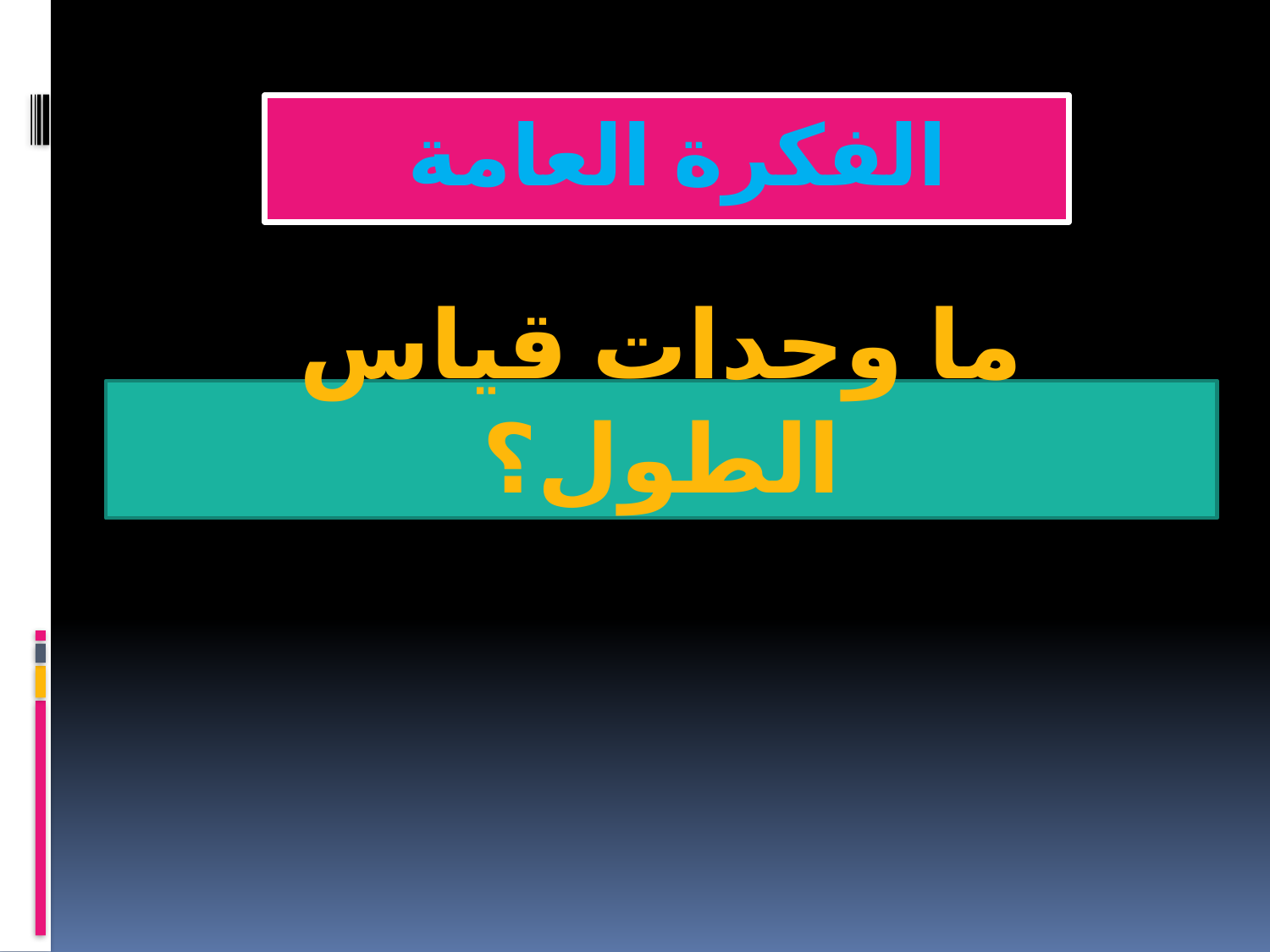

# الفكرة العامة
ما وحدات قياس الطول؟